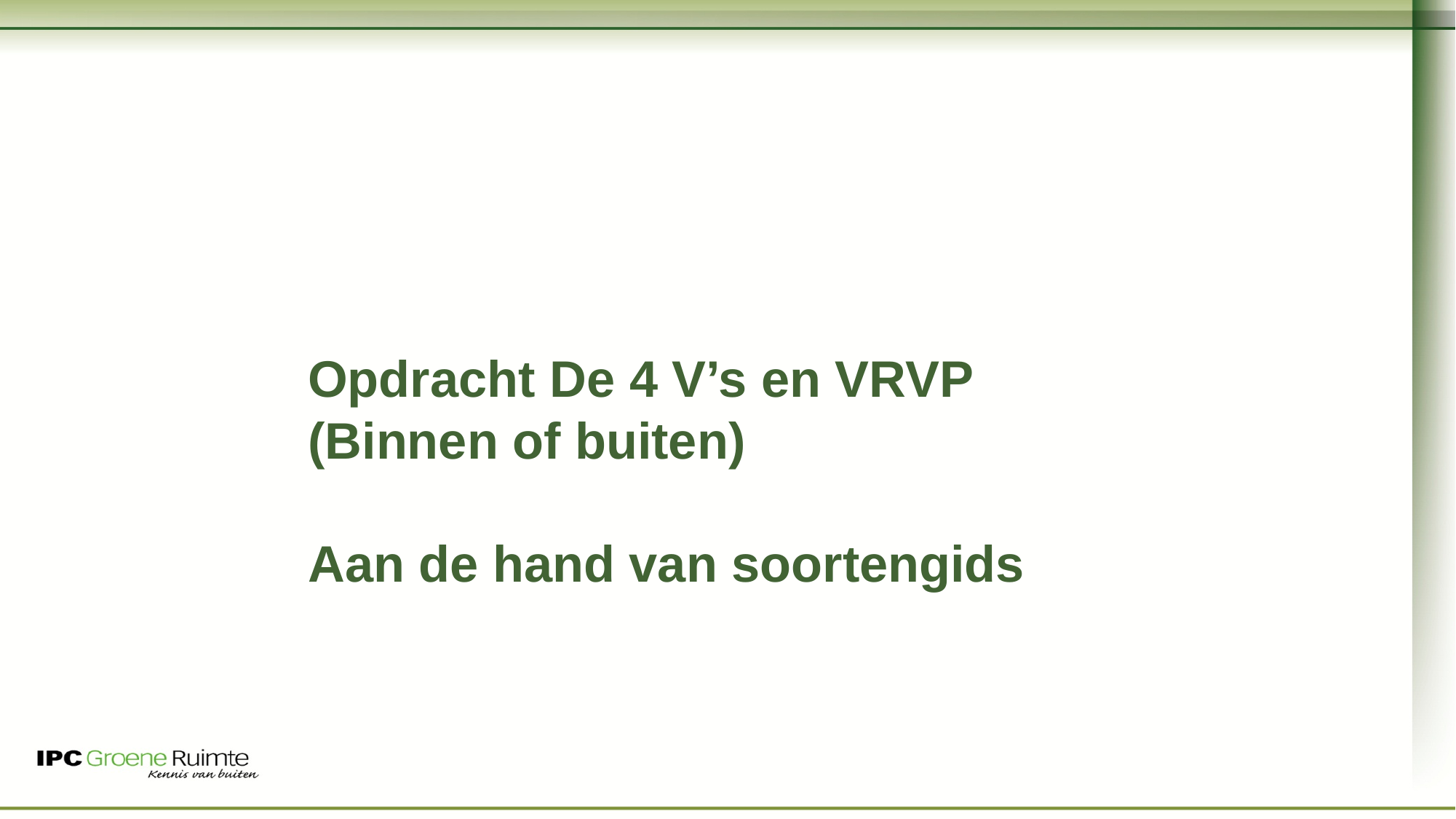

# Opdracht De 4 V’s en VRVP (Binnen of buiten) Aan de hand van soortengids